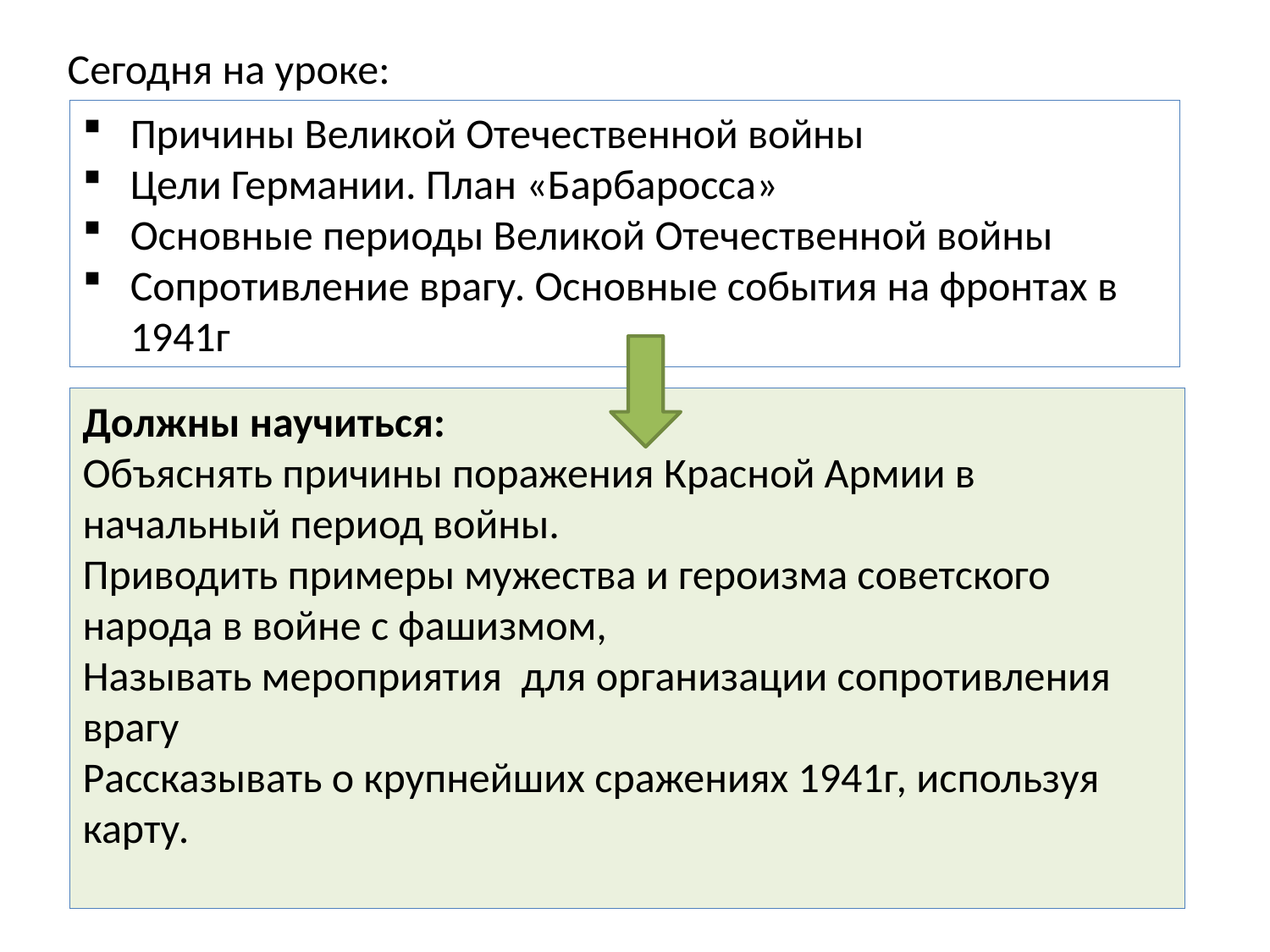

Сегодня на уроке:
Причины Великой Отечественной войны
Цели Германии. План «Барбаросса»
Основные периоды Великой Отечественной войны
Сопротивление врагу. Основные события на фронтах в 1941г

Должны научиться:
Объяснять причины поражения Красной Армии в начальный период войны.
Приводить примеры мужества и героизма советского народа в войне с фашизмом,
Называть мероприятия  для организации сопротивления врагу
Рассказывать о крупнейших сражениях 1941г, используя карту.